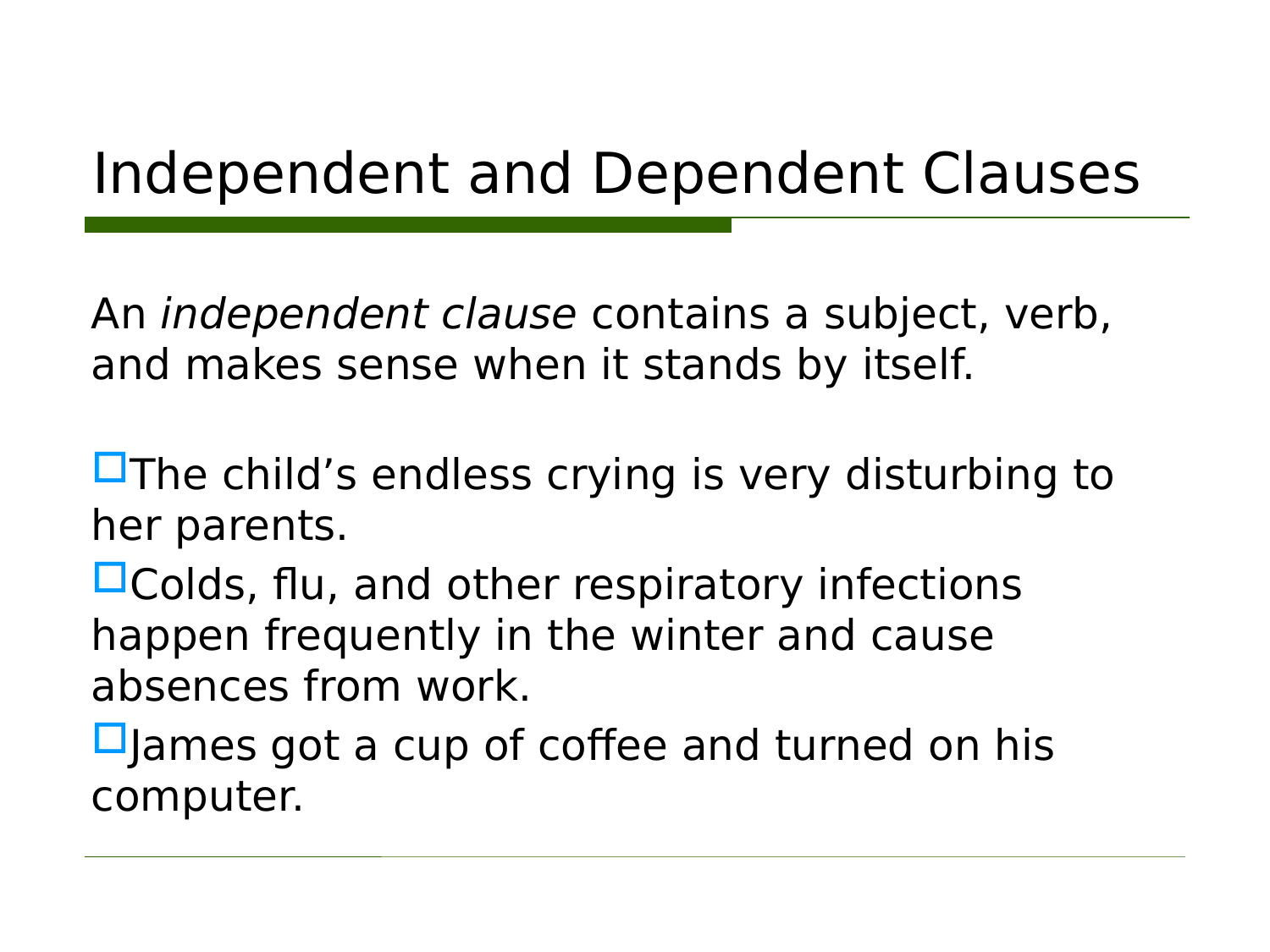

# Independent and Dependent Clauses
An independent clause contains a subject, verb, and makes sense when it stands by itself.

The child’s endless crying is very disturbing to her parents.
Colds, flu, and other respiratory infections happen frequently in the winter and cause absences from work.
James got a cup of coffee and turned on his computer.